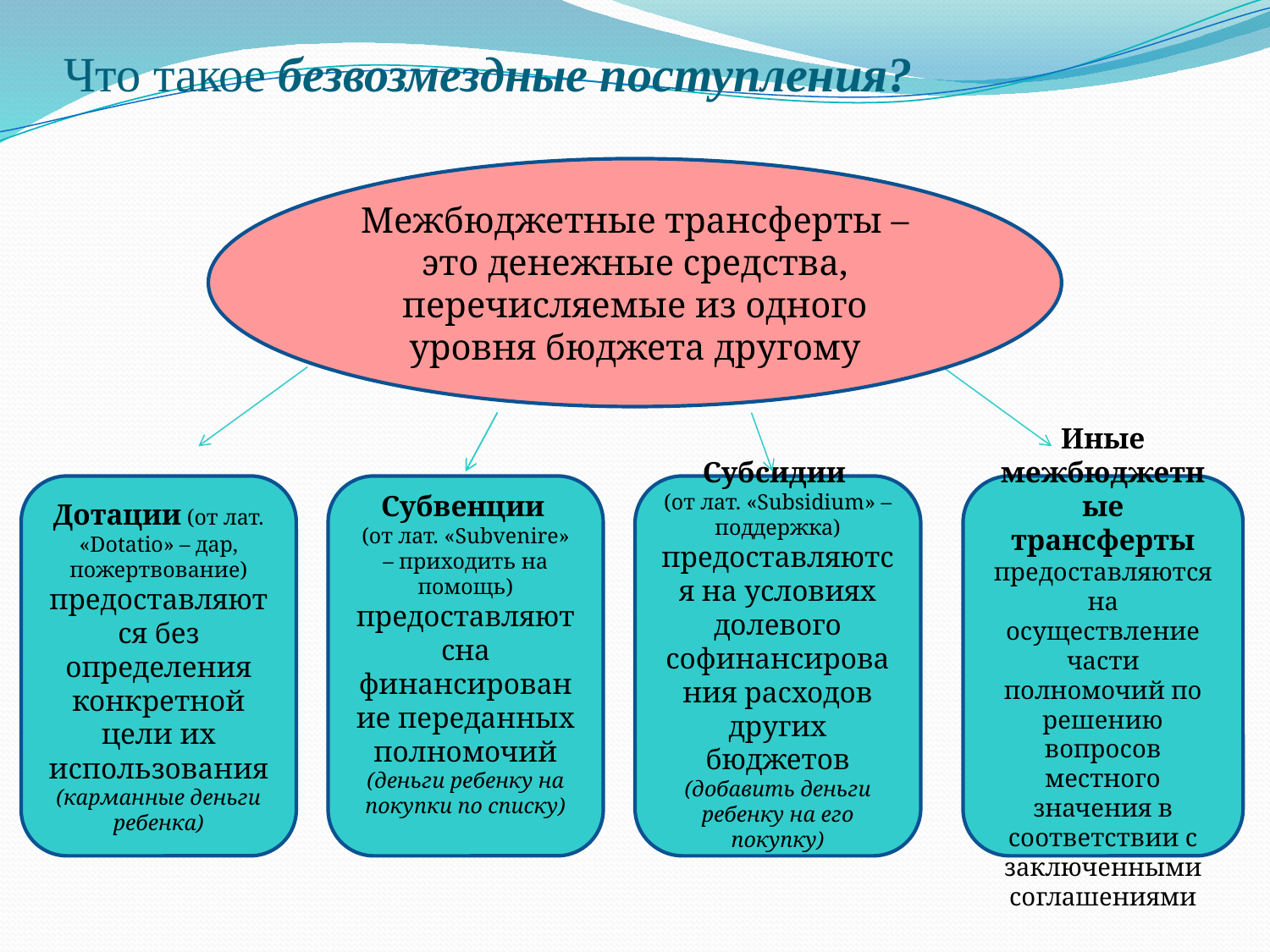

# Что такое безвозмездные поступления?
Межбюджетные трансферты – это денежные средства, перечисляемые из одного уровня бюджета другому
Дотации (от лат. «Dotatio» – дар, пожертвование) предоставляются без определения конкретной цели их использования
(карманные деньги ребенка)
Субвенции
(от лат. «Subvenire» – приходить на помощь) предоставляютсна финансирование переданных полномочий
(деньги ребенку на покупки по списку)

Субсидии
(от лат. «Subsidium» – поддержка) предоставляются на условиях долевого софинансирования расходов других бюджетов
(добавить деньги ребенку на его покупку)

Иные межбюджетные трансферты
предоставляются на осуществление части полномочий по решению вопросов местного значения в соответствии с заключенными соглашениями